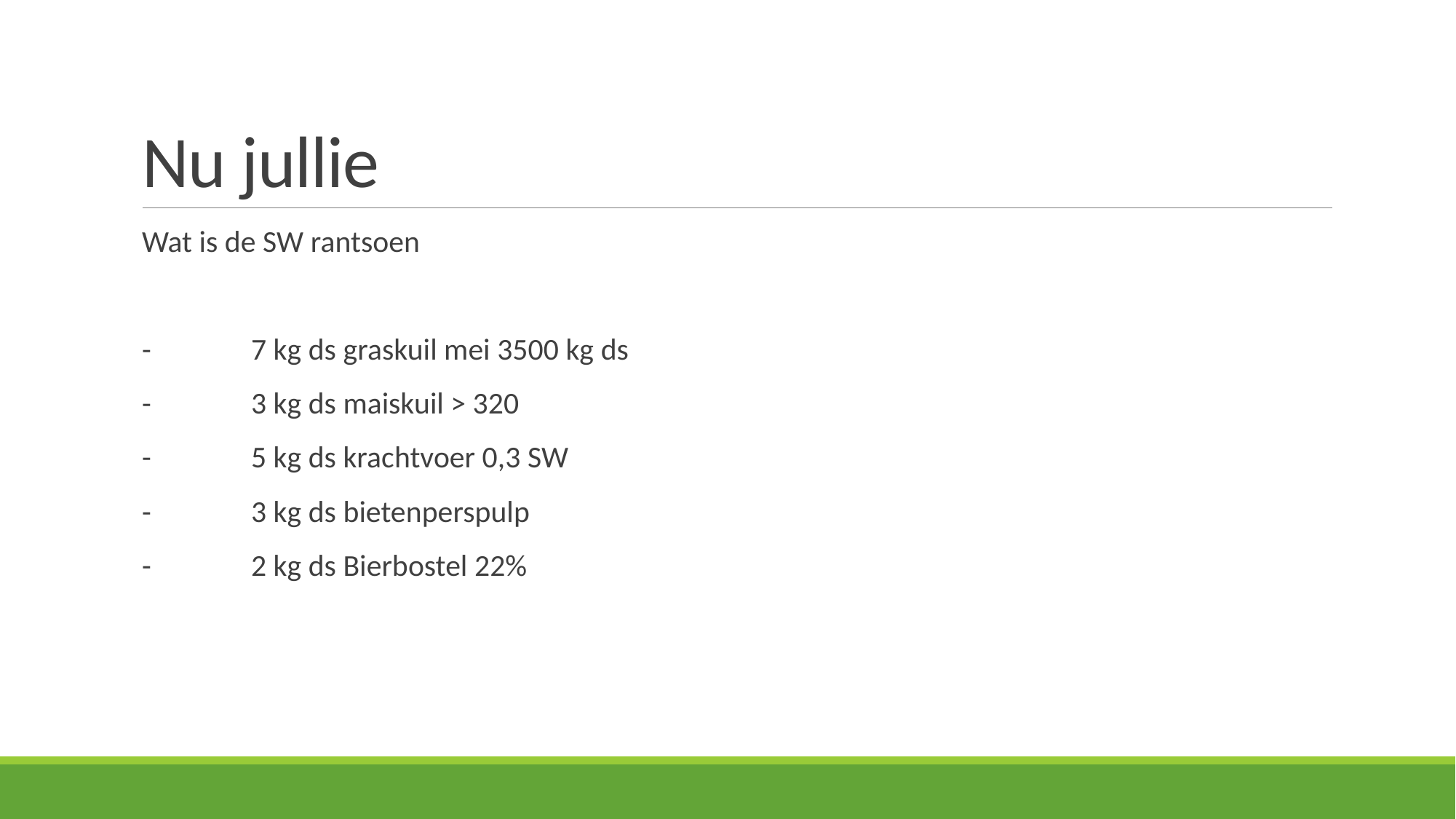

# Nu jullie
Wat is de SW rantsoen

-	7 kg ds graskuil mei 3500 kg ds
-	3 kg ds maiskuil > 320
-	5 kg ds krachtvoer 0,3 SW
-	3 kg ds bietenperspulp
-	2 kg ds Bierbostel 22%